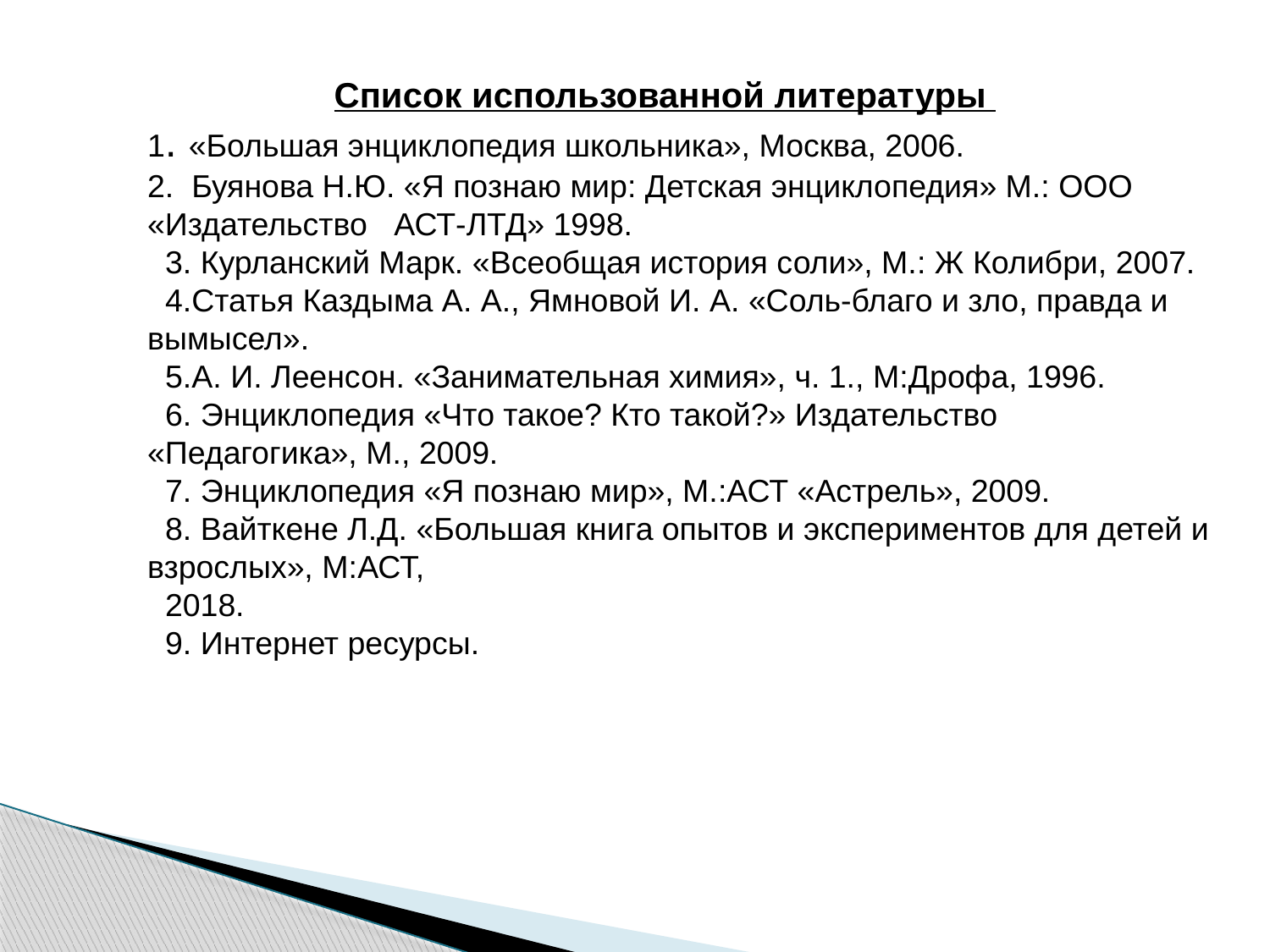

Список использованной литературы
1. «Большая энциклопедия школьника», Москва, 2006.
2.  Буянова Н.Ю. «Я познаю мир: Детская энциклопедия» М.: ООО «Издательство   АСТ-ЛТД» 1998.
  3. Курланский Марк. «Всеобщая история соли», М.: Ж Колибри, 2007.
  4.Статья Каздыма А. А., Ямновой И. А. «Соль-благо и зло, правда и вымысел».
  5.А. И. Леенсон. «Занимательная химия», ч. 1., М:Дрофа, 1996.
  6. Энциклопедия «Что такое? Кто такой?» Издательство «Педагогика», М., 2009.
  7. Энциклопедия «Я познаю мир», М.:АСТ «Астрель», 2009.
  8. Вайткене Л.Д. «Большая книга опытов и экспериментов для детей и взрослых», М:АСТ,
  2018.
  9. Интернет ресурсы.